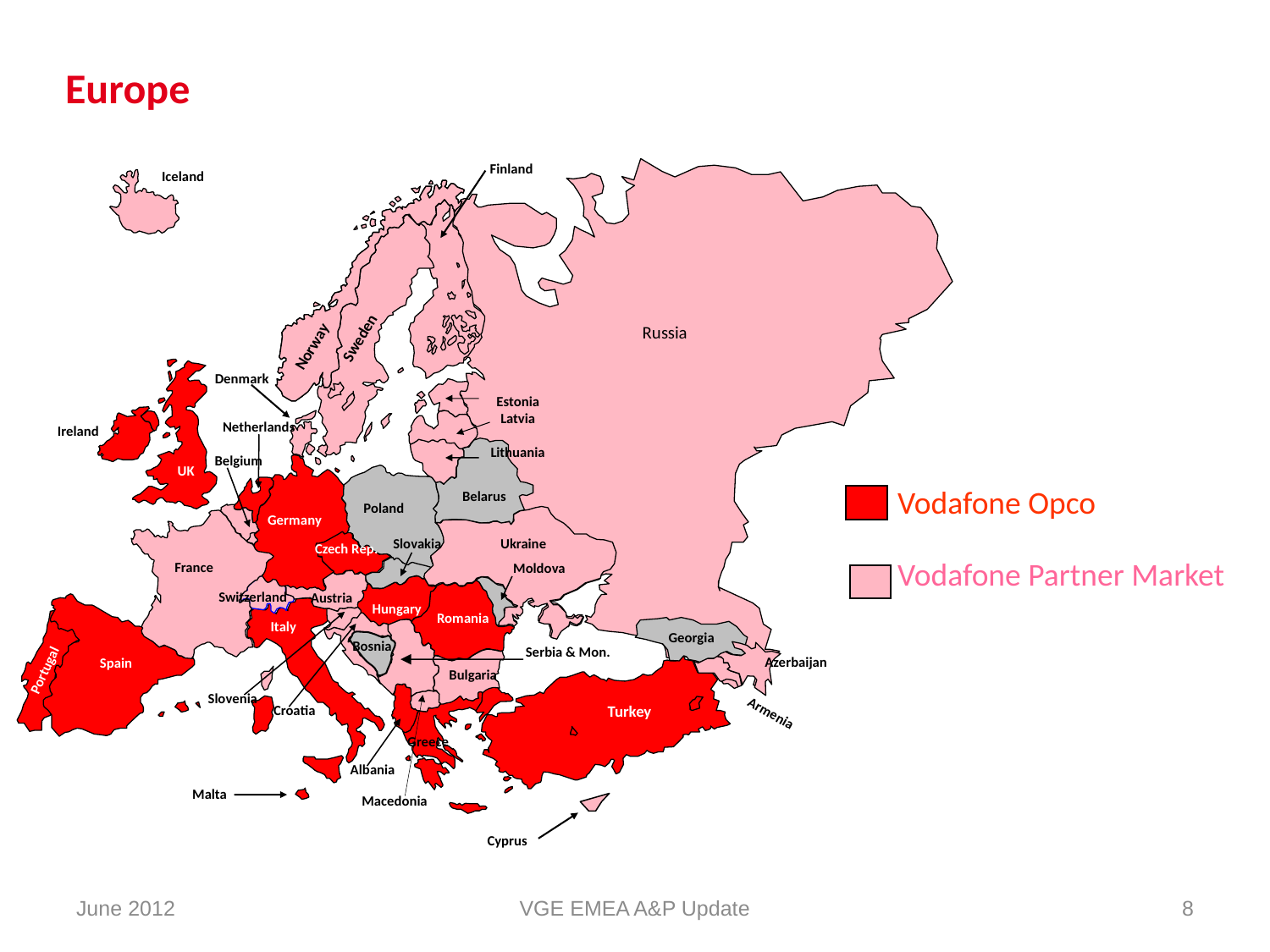

Europe
Finland

Iceland

Russia
Sweden
Norway

Denmark

Estonia
Latvia

Lithuania

Netherlands
Ireland

Belgium

UK

Belarus

Vodafone Opco

Vodafone Partner Market

Poland

Germany

Slovakia
Ukraine
          Moldova

Czech Rep.
France

Switzerland
Austria
Hungary

Romania

Italy

Georgia

Bosnia

Serbia & Mon.

Portugal
Azerbaijan
Spain

Bulgaria
Slovenia

Croatia

Turkey
Armenia

Greece
Albania
Malta
Macedonia

Cyprus
VGE EMEA A&P Update
June 2012
8